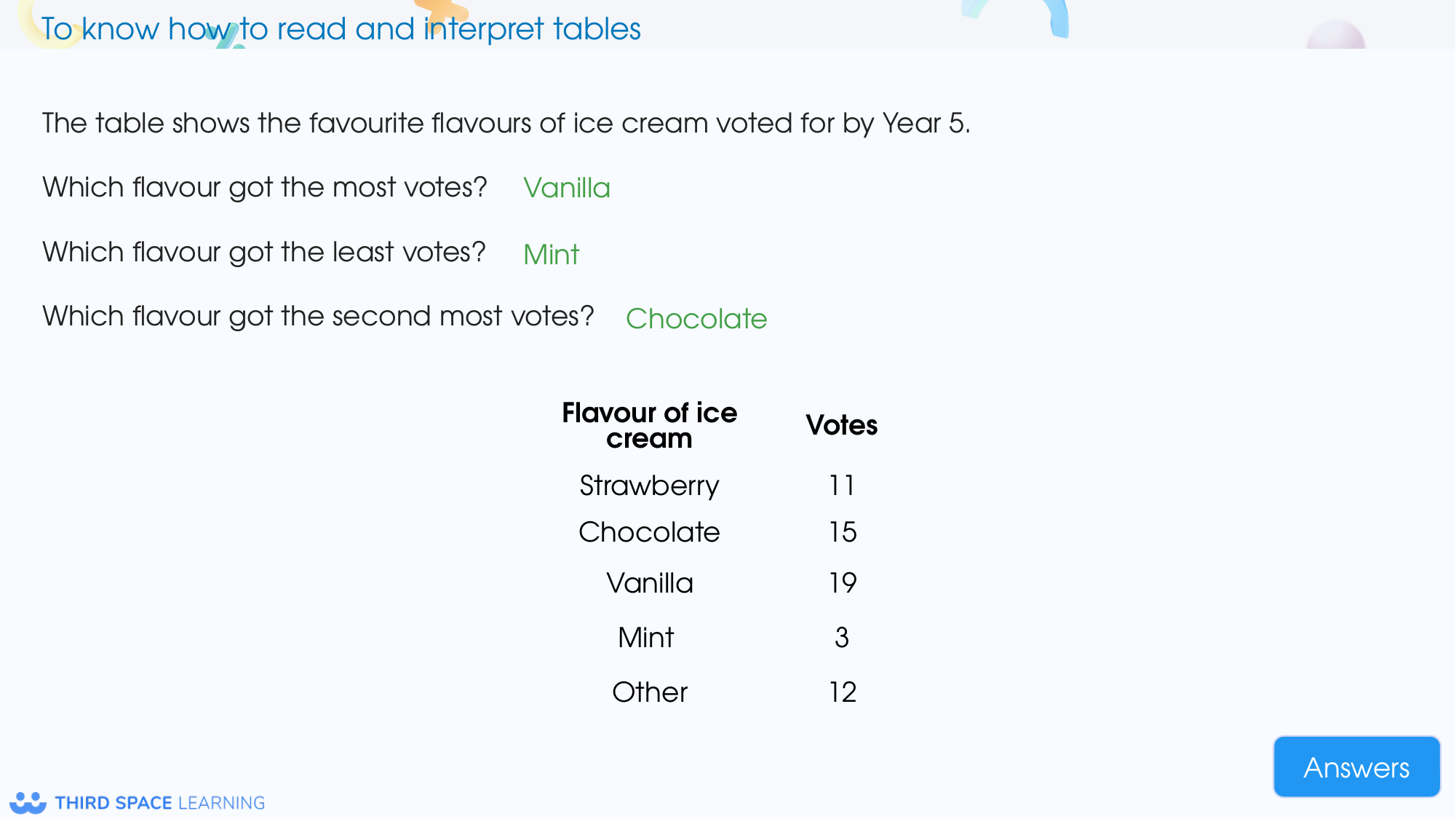

The table shows the favourite flavours of ice cream voted for by Year 5.
Which flavour got the most votes?
Which flavour got the least votes?
Which flavour got the second most votes?
Vanilla
Mint
Chocolate
| Flavour of ice cream | Votes |
| --- | --- |
| Strawberry | 11 |
| Chocolate | 15 |
| Vanilla | 19 |
| Mint | 3 |
| Other | 12 |
Answers